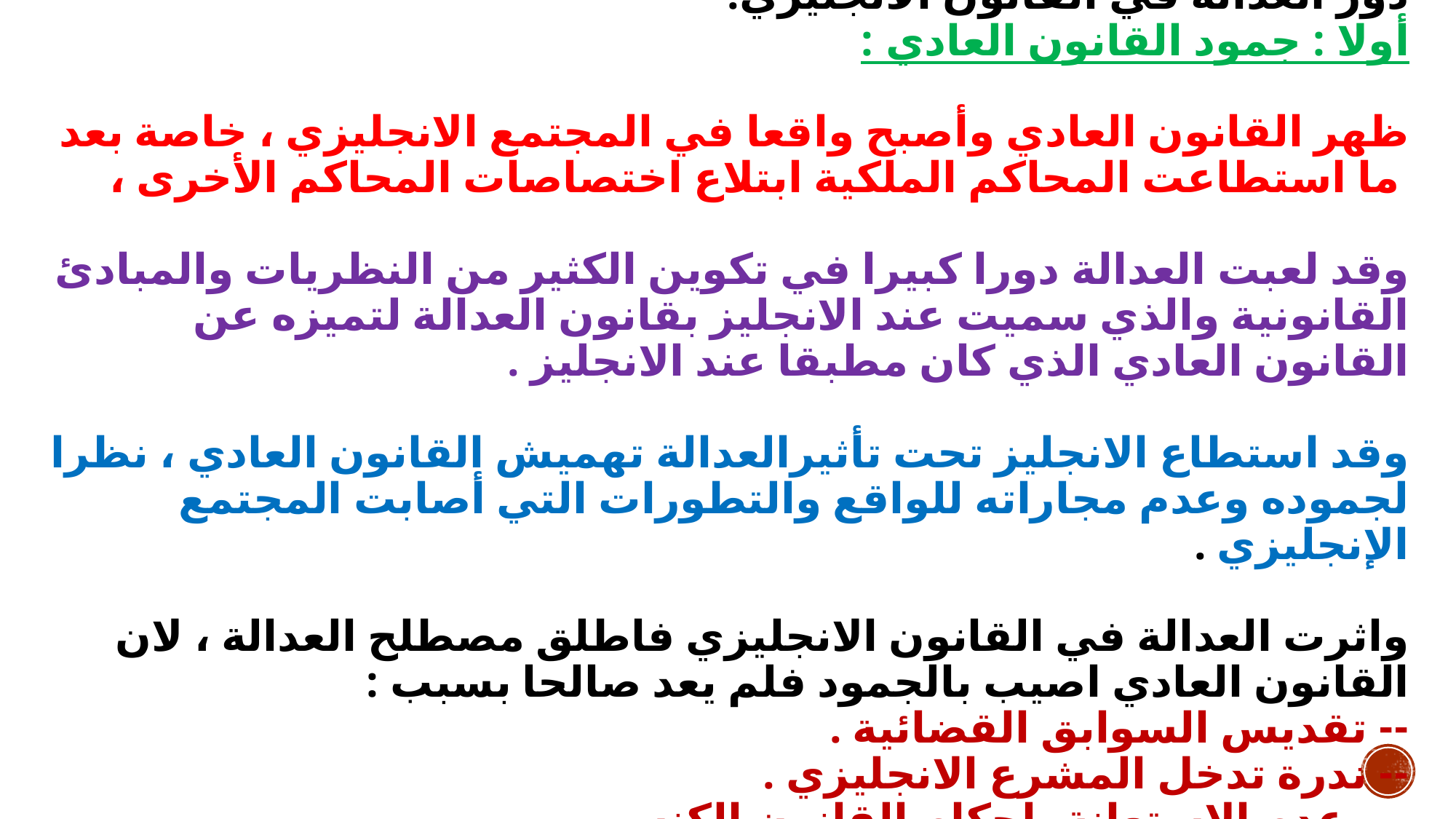

# دور العدالة في القانون الانجليزي. أولا : جمود القانون العادي : ظهر القانون العادي وأصبح واقعا في المجتمع الانجليزي ، خاصة بعد ما استطاعت المحاكم الملكية ابتلاع اختصاصات المحاكم الأخرى ، وقد لعبت العدالة دورا كبيرا في تكوين الكثير من النظريات والمبادئ القانونية والذي سميت عند الانجليز بقانون العدالة لتميزه عن القانون العادي الذي كان مطبقا عند الانجليز . وقد استطاع الانجليز تحت تأثيرالعدالة تهميش القانون العادي ، نظرا لجموده وعدم مجاراته للواقع والتطورات التي أصابت المجتمع الإنجليزي . واثرت العدالة في القانون الانجليزي فاطلق مصطلح العدالة ، لان القانون العادي اصيب بالجمود فلم يعد صالحا بسبب : -- تقديس السوابق القضائية . -- ندرة تدخل المشرع الانجليزي . -- عدم الاستعانة باحكام القانون الكنسي .